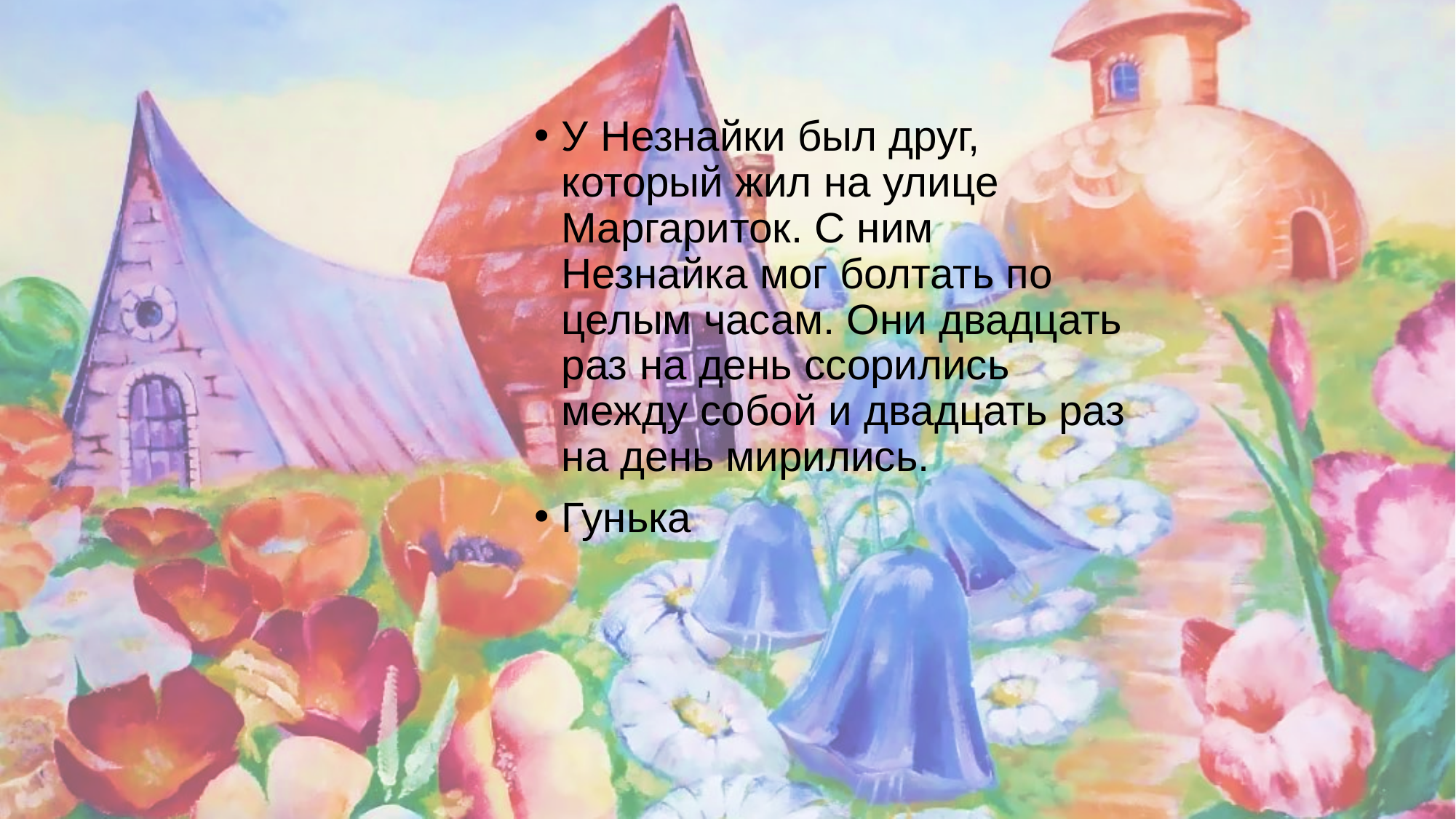

У Незнайки был друг, который жил на улице Маргариток. С ним Незнайка мог болтать по целым часам. Они двадцать раз на день ссорились между собой и двадцать раз на день мирились.
Гунька